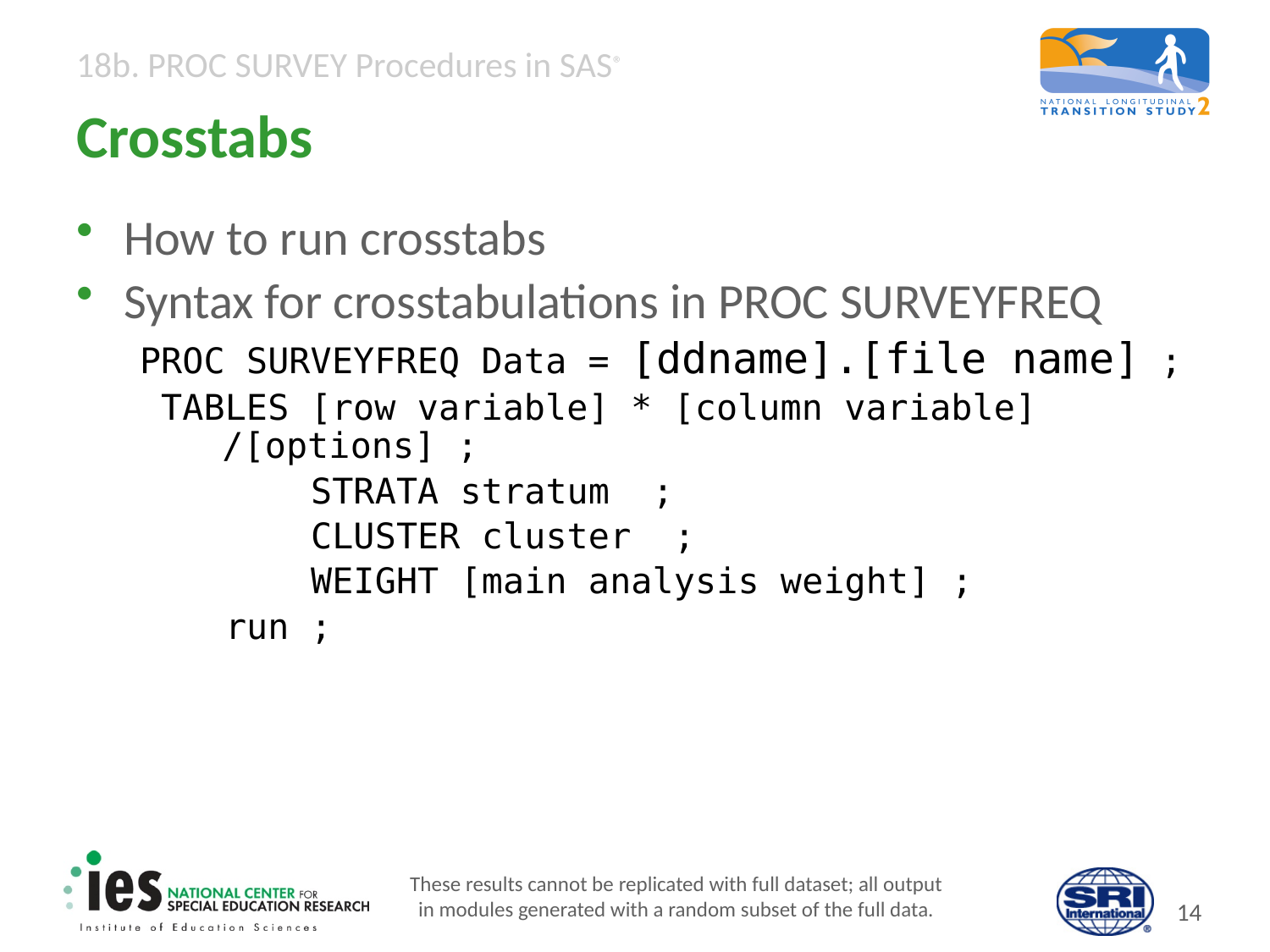

# Crosstabs
How to run crosstabs
Syntax for crosstabulations in PROC SURVEYFREQ
PROC SURVEYFREQ Data = [ddname].[file name] ;
 TABLES [row variable] * [column variable]
  /[options] ;
        STRATA stratum  ;
        CLUSTER cluster  ;
        WEIGHT [main analysis weight] ;
    run ;
These results cannot be replicated with full dataset; all output
in modules generated with a random subset of the full data.
14